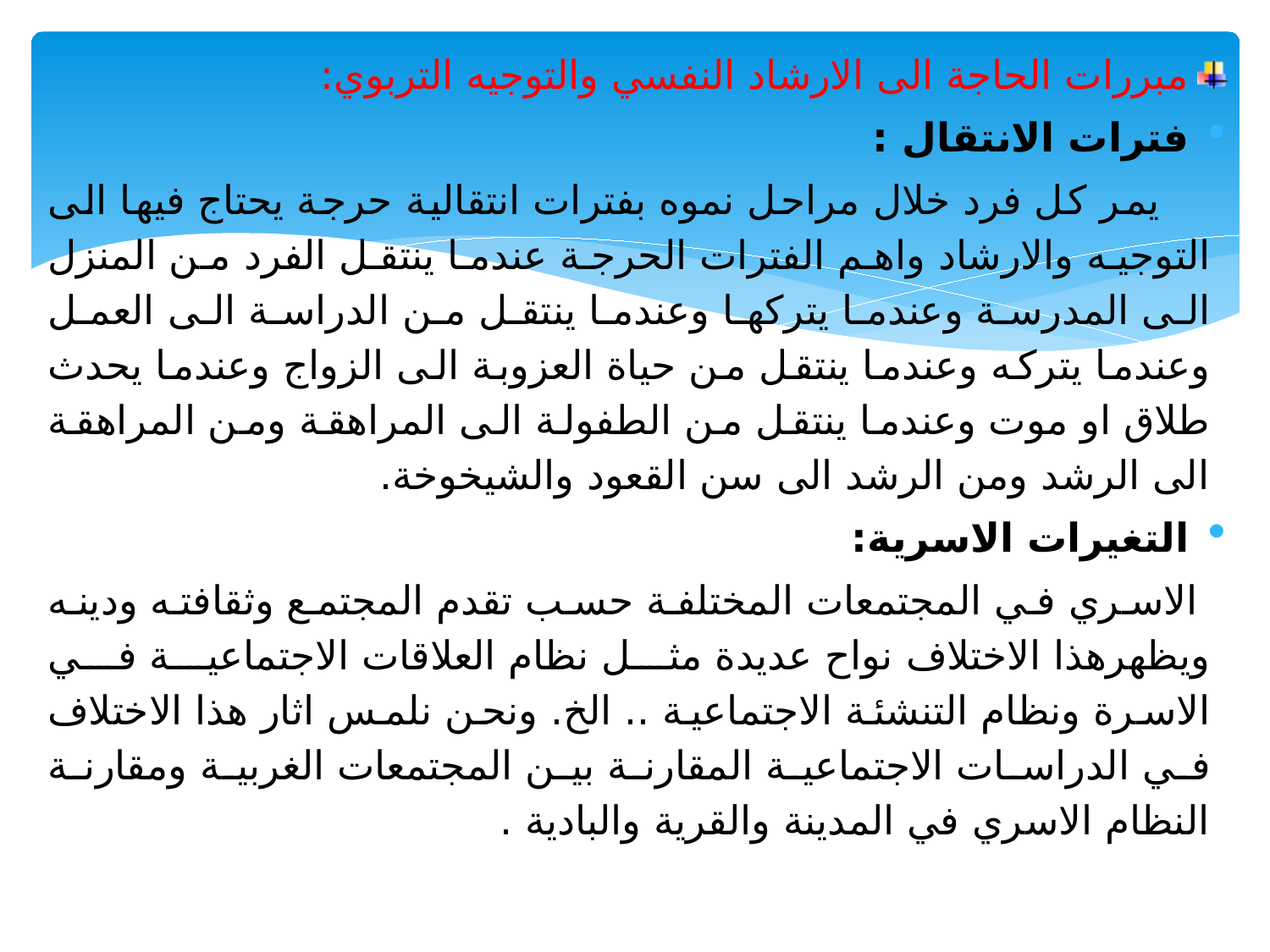

مبررات الحاجة الى الارشاد النفسي والتوجيه التربوي:
فترات الانتقال :
    يمر كل فرد خلال مراحل نموه بفترات انتقالية حرجة يحتاج فيها الى التوجيه والارشاد واهم الفترات الحرجة عندما ينتقل الفرد من المنزل الى المدرسة وعندما يتركها وعندما ينتقل من الدراسة الى العمل وعندما يتركه وعندما ينتقل من حياة العزوبة الى الزواج وعندما يحدث طلاق او موت وعندما ينتقل من الطفولة الى المراهقة ومن المراهقة الى الرشد ومن الرشد الى سن القعود والشيخوخة.
التغيرات الاسرية:
 الاسري في المجتمعات المختلفة حسب تقدم المجتمع وثقافته ودينه ويظهرهذا الاختلاف نواح عديدة مثل نظام العلاقات الاجتماعية في الاسرة ونظام التنشئة الاجتماعية .. الخ. ونحن نلمس اثار هذا الاختلاف في الدراسات الاجتماعية المقارنة بين المجتمعات الغربية ومقارنة النظام الاسري في المدينة والقرية والبادية .